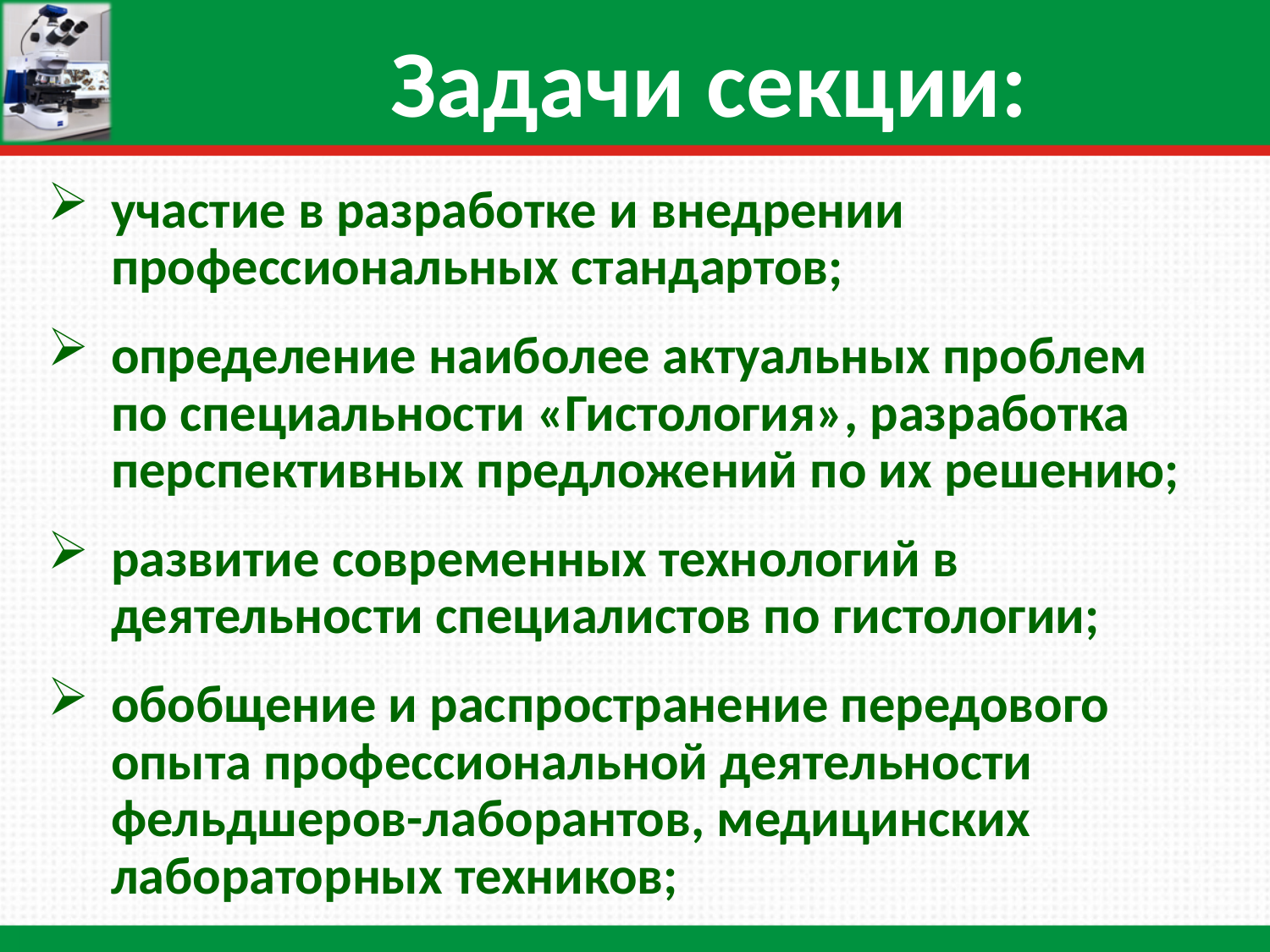

Задачи секции:
участие в разработке и внедрении профессиональных стандартов;
определение наиболее актуальных проблем по специальности «Гистология», разработка перспективных предложений по их решению;
развитие современных технологий в деятельности специалистов по гистологии;
обобщение и распространение передового опыта профессиональной деятельности фельдшеров-лаборантов, медицинских лабораторных техников;